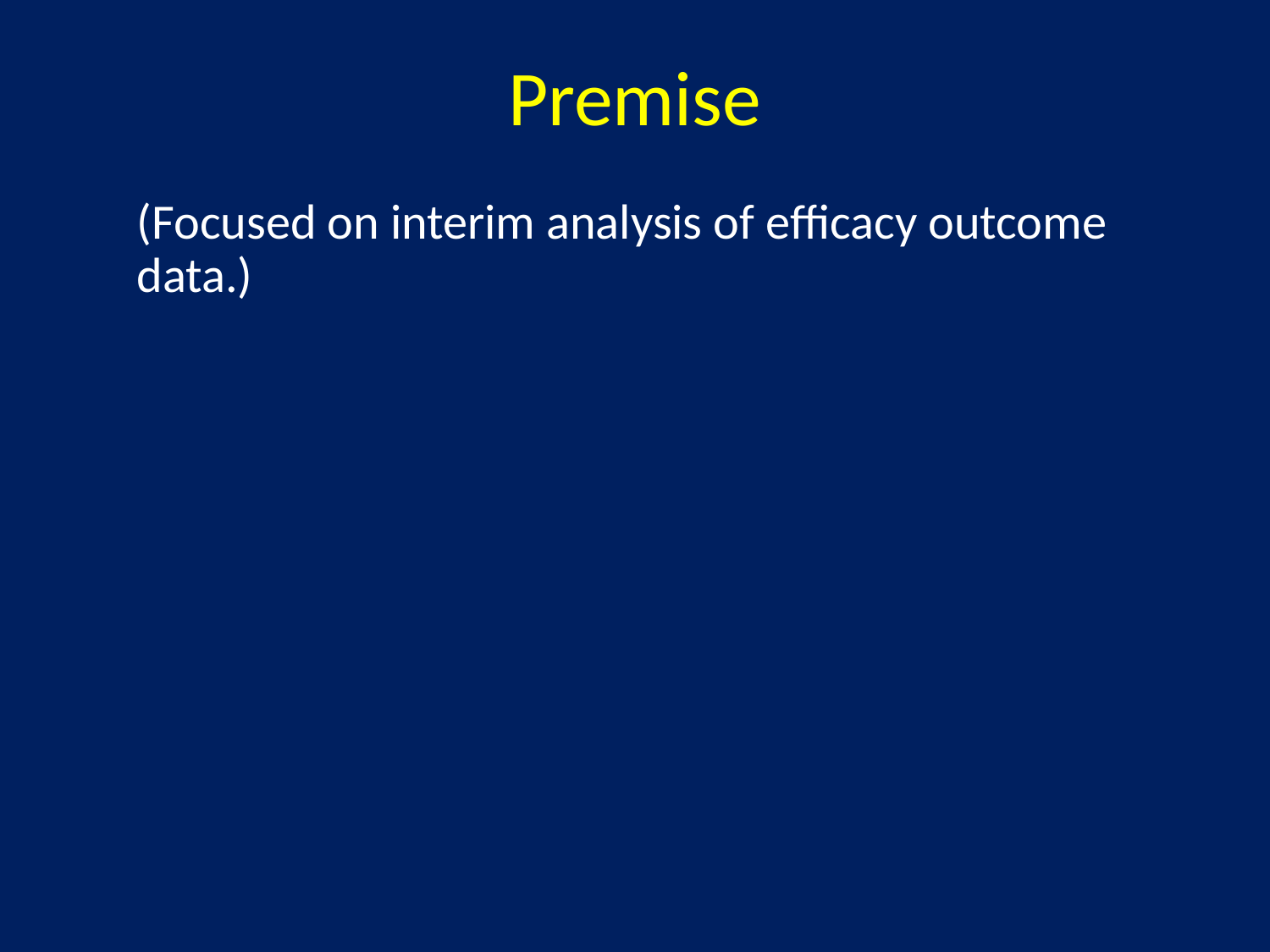

Premise
(Focused on interim analysis of efficacy outcome data.)